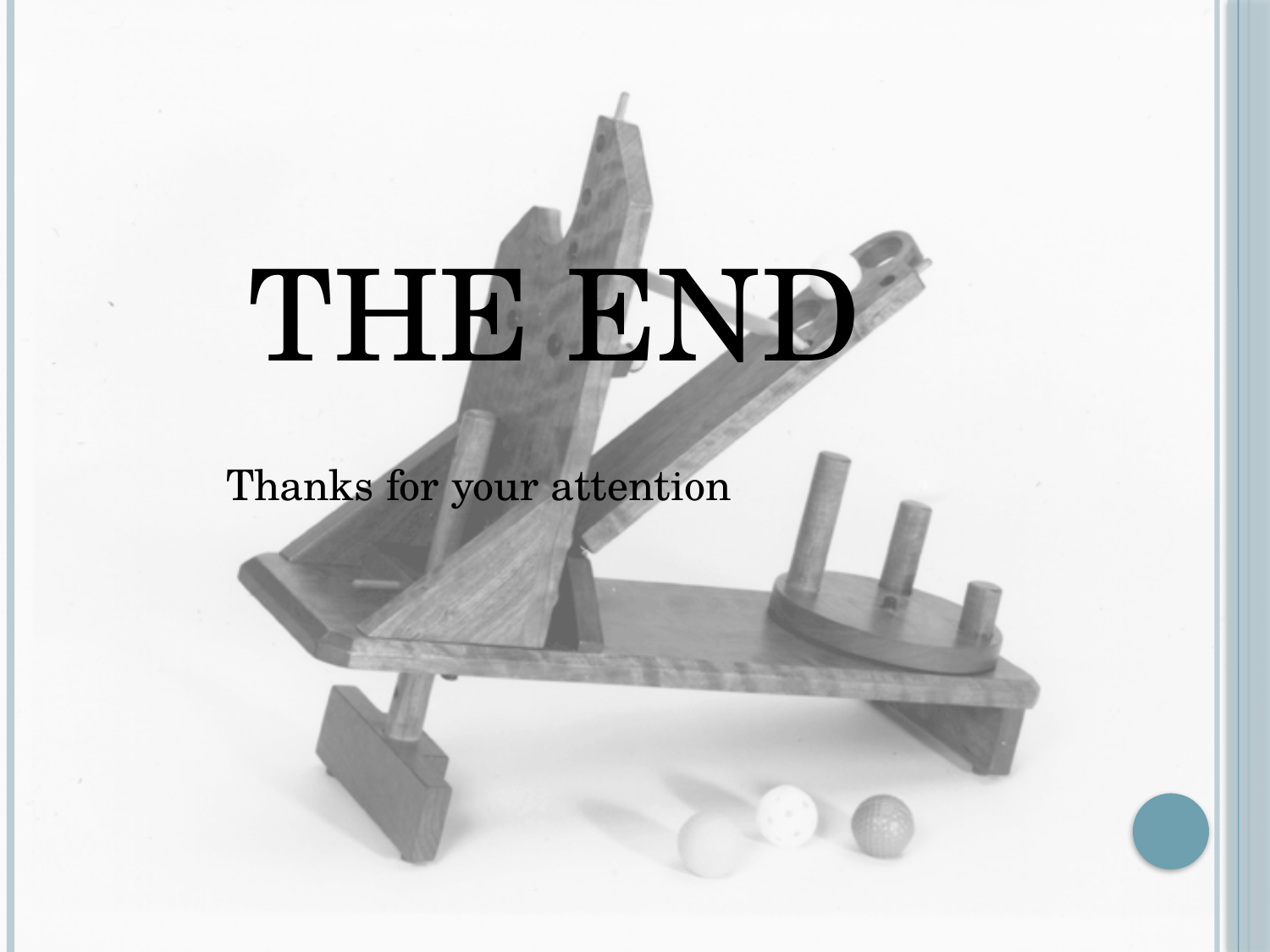

#
     THE END

             Thanks for your attention